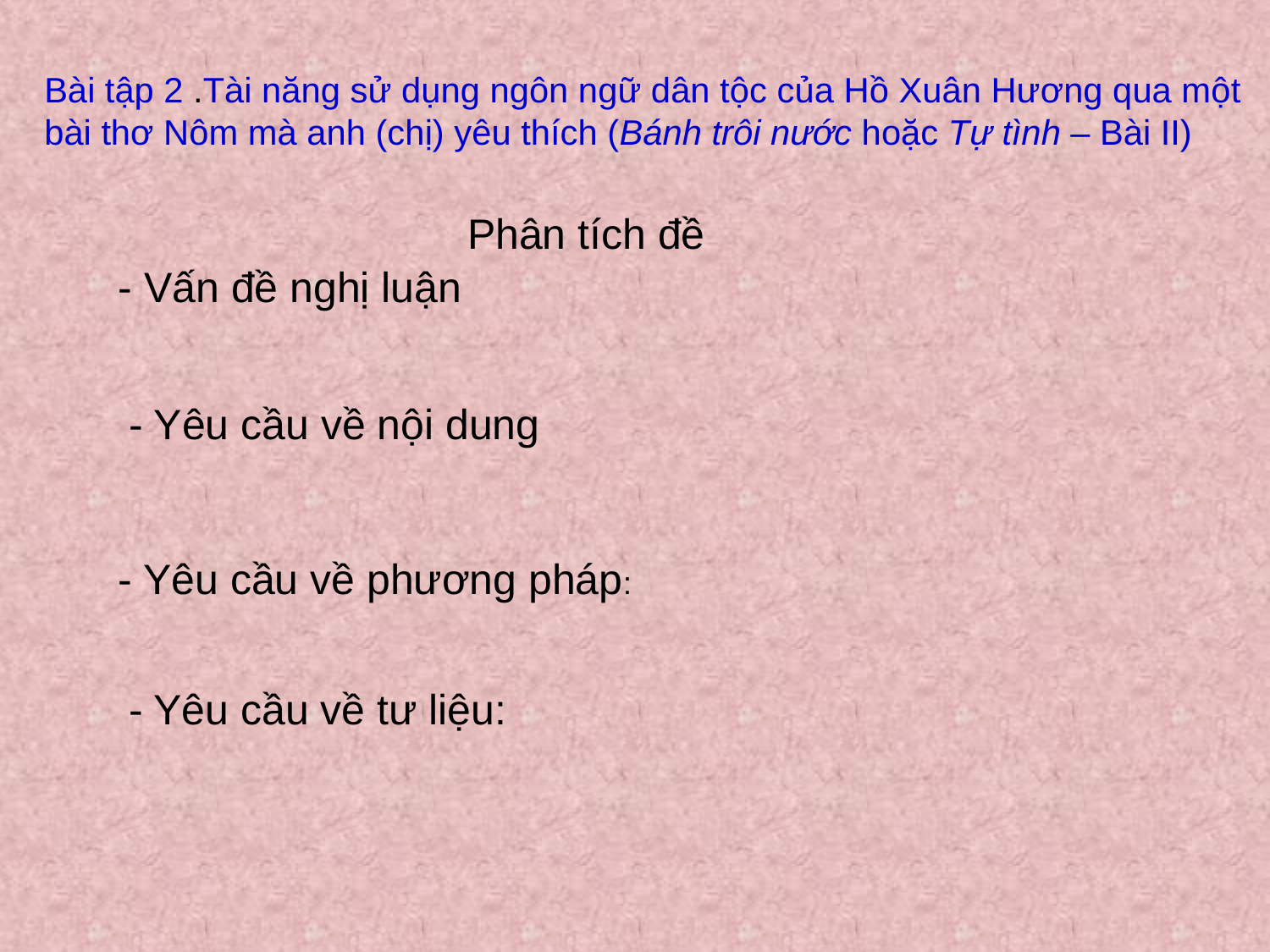

Bài tập 2 .Tài năng sử dụng ngôn ngữ dân tộc của Hồ Xuân Hương qua một bài thơ Nôm mà anh (chị) yêu thích (Bánh trôi nước hoặc Tự tình – Bài II)
Phân tích đề
- Vấn đề nghị luận
- Yêu cầu về nội dung
- Yêu cầu về phương pháp:
- Yêu cầu về tư liệu: